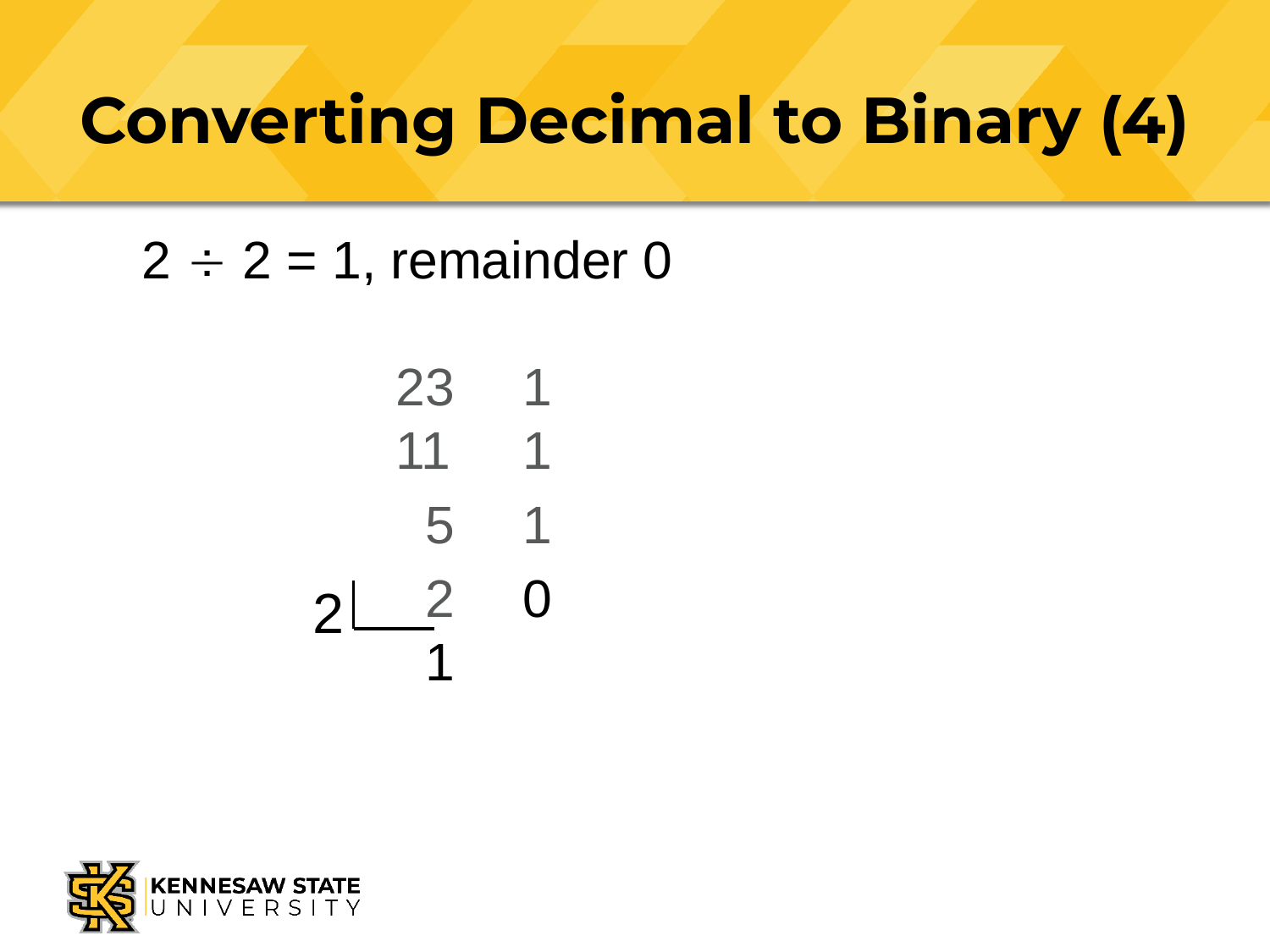

# Converting Decimal to Binary (4)
	2 ÷ 2 = 1, remainder 0
		23	1
		11	1
			  5	1
			  2	0
		  1
2